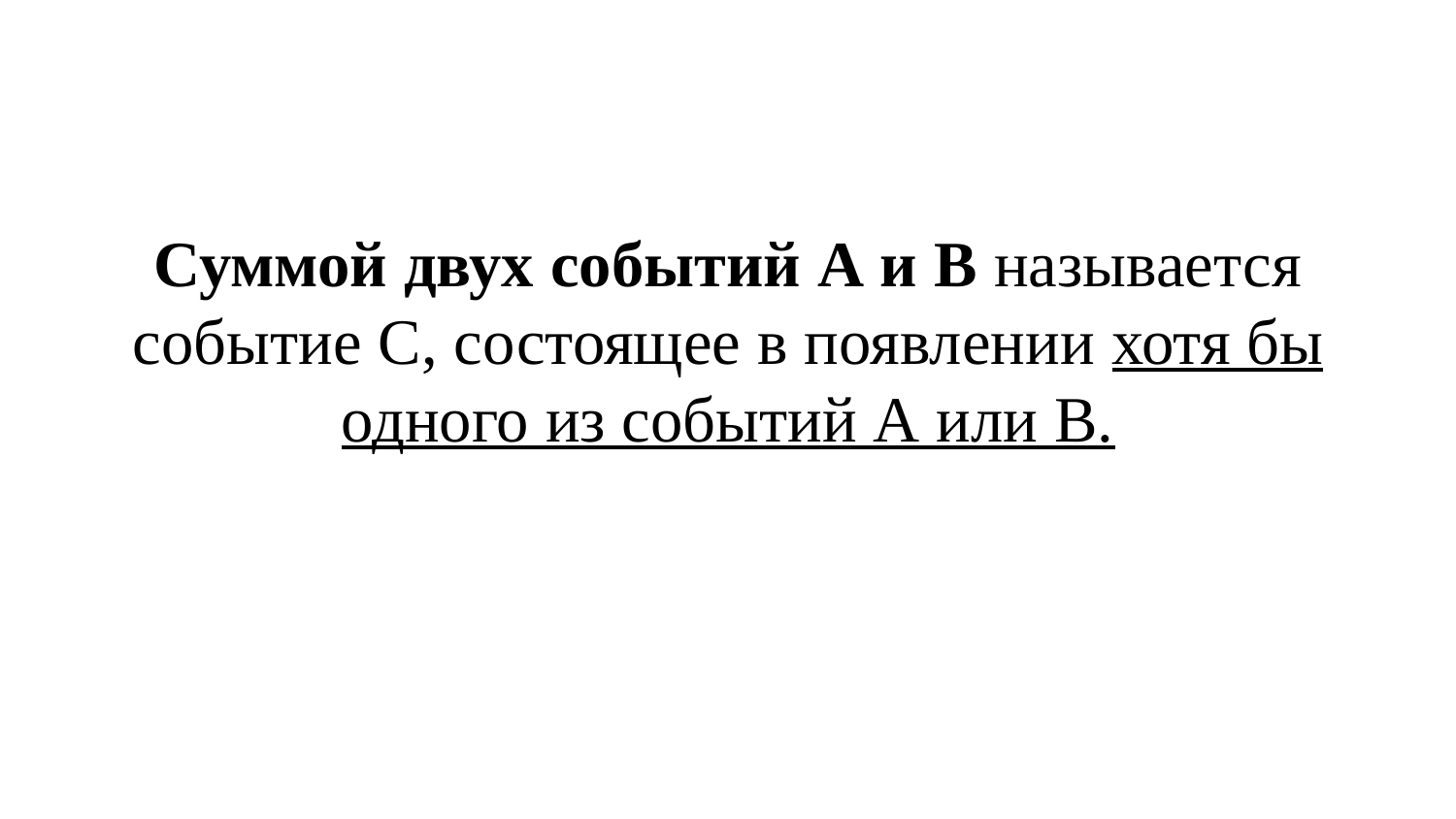

Суммой двух событий А и В называется событие С, состоящее в появлении хотя бы одного из событий А или В.